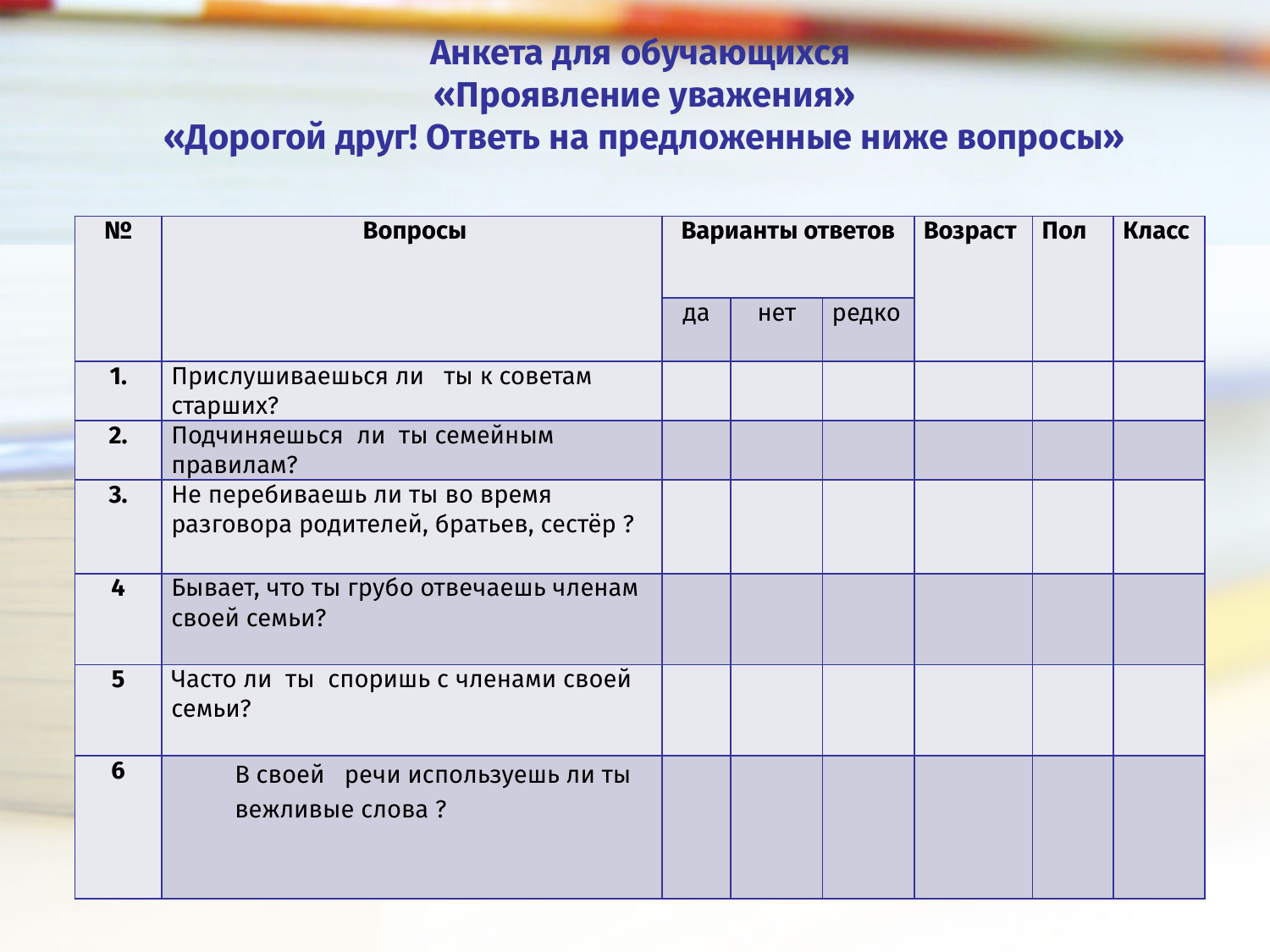

# Анкета для обучающихся «Проявление уважения» «Дорогой друг! Ответь на предложенные ниже вопросы»
| № | Вопросы | Варианты ответов |  |  | Возраст | Пол | Класс |
| --- | --- | --- | --- | --- | --- | --- | --- |
|  |  | да | нет | редко |  |  |  |
| 1. | Прислушиваешься ли ты к советам старших? |  |  |  |  |  |  |
| 2. | Подчиняешься ли ты семейным правилам? |  |  |  |  |  |  |
| 3. | Не перебиваешь ли ты во время разговора родителей, братьев, сестёр ? |  |  |  |  |  |  |
| 4 | Бывает, что ты грубо отвечаешь членам своей семьи? |  |  |  |  |  |  |
| 5 | Часто ли ты споришь с членами своей семьи? |  |  |  |  |  |  |
| 6 | В своей речи используешь ли ты вежливые слова ? |  |  |  |  |  |  |